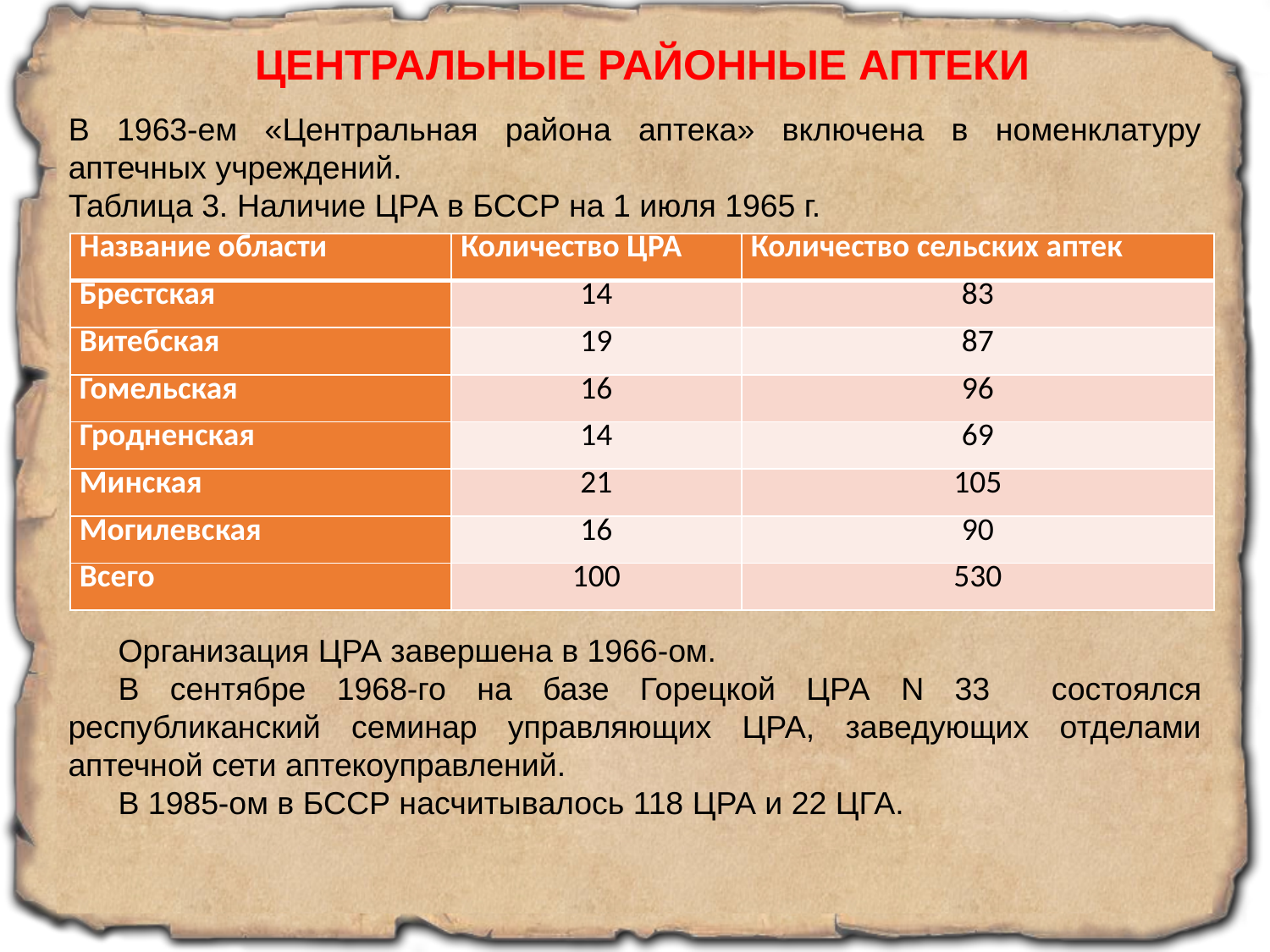

ЦЕНТРАЛЬНЫЕ РАЙОННЫЕ АПТЕКИ
В 1963-ем «Центральная района аптека» включена в номенклатуру аптечных учреждений.
Таблица 3. Наличие ЦРА в БССР на 1 июля 1965 г.

| Название области | Количество ЦРА | Количество сельских аптек |
| --- | --- | --- |
| Брестская | 14 | 83 |
| Витебская | 19 | 87 |
| Гомельская | 16 | 96 |
| Гродненская | 14 | 69 |
| Минская | 21 | 105 |
| Могилевская | 16 | 90 |
| Всего | 100 | 530 |
Организация ЦРА завершена в 1966-ом.
В сентябре 1968-го на базе Горецкой ЦРА N 33  состоялся республиканский семинар управляющих ЦРА, заведующих отделами аптечной сети аптекоуправлений.
В 1985-ом в БССР насчитывалось 118 ЦРА и 22 ЦГА.